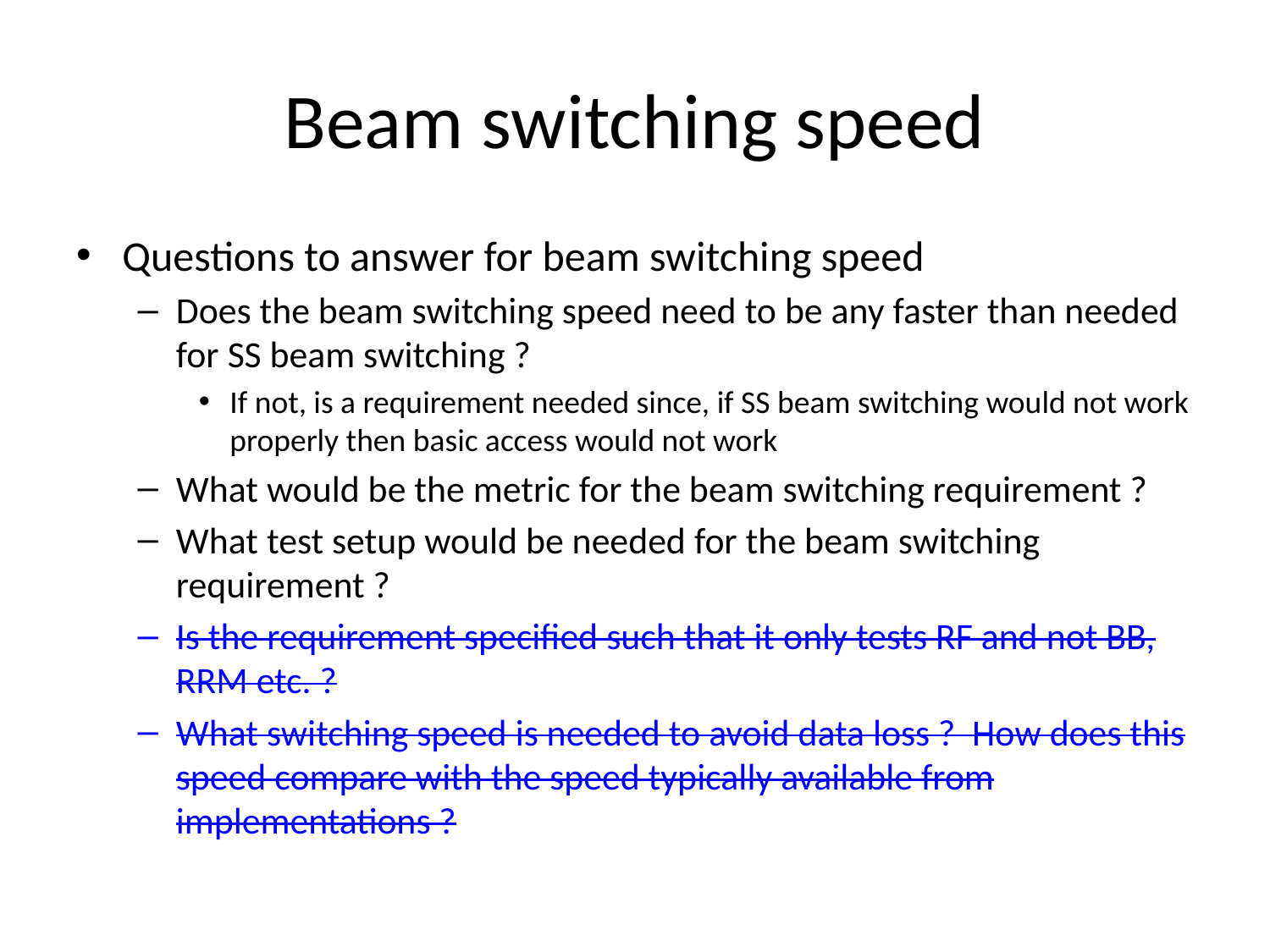

# Beam switching speed
Questions to answer for beam switching speed
Does the beam switching speed need to be any faster than needed for SS beam switching ?
If not, is a requirement needed since, if SS beam switching would not work properly then basic access would not work
What would be the metric for the beam switching requirement ?
What test setup would be needed for the beam switching requirement ?
Is the requirement specified such that it only tests RF and not BB, RRM etc. ?
What switching speed is needed to avoid data loss ?  How does this speed compare with the speed typically available from implementations ?